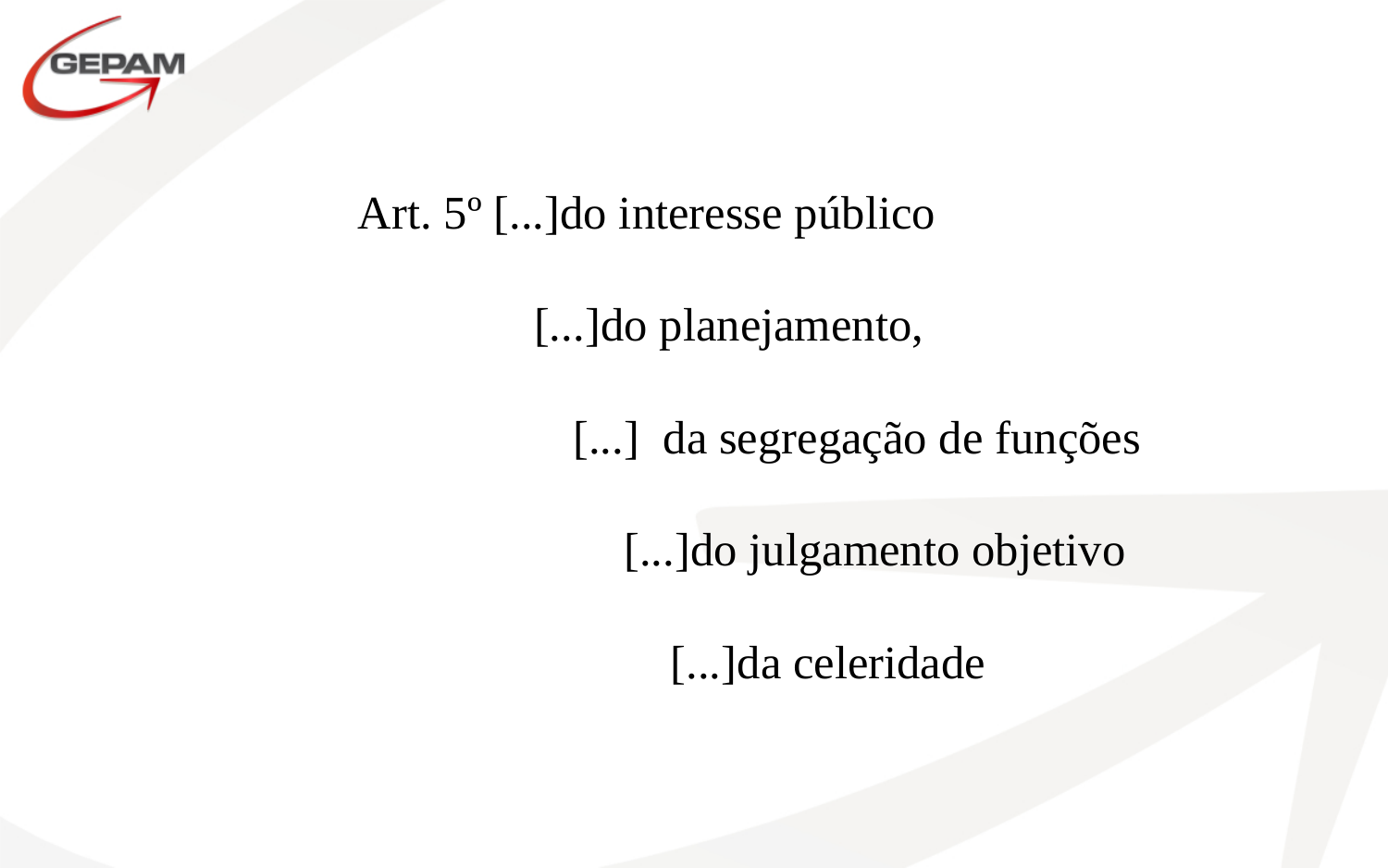

Art. 5º [...]do interesse público
               [...]do planejamento,
                                    [...]  da segregação de funções
                                       [...]do julgamento objetivo
                               [...]da celeridade